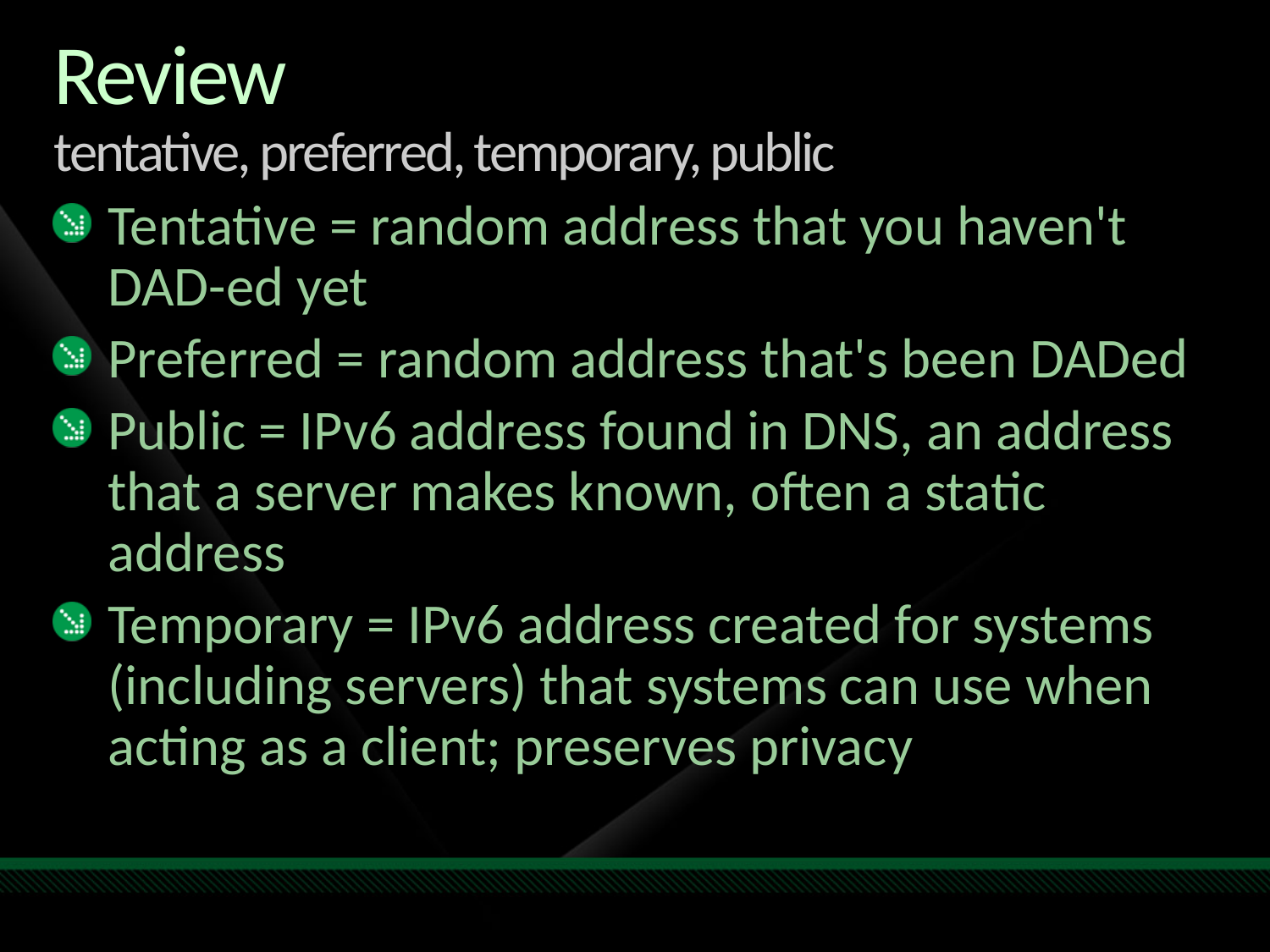

# Review tentative, preferred, temporary, public
Tentative = random address that you haven't DAD-ed yet
Preferred = random address that's been DADed
Public = IPv6 address found in DNS, an address that a server makes known, often a static address
Temporary = IPv6 address created for systems (including servers) that systems can use when acting as a client; preserves privacy